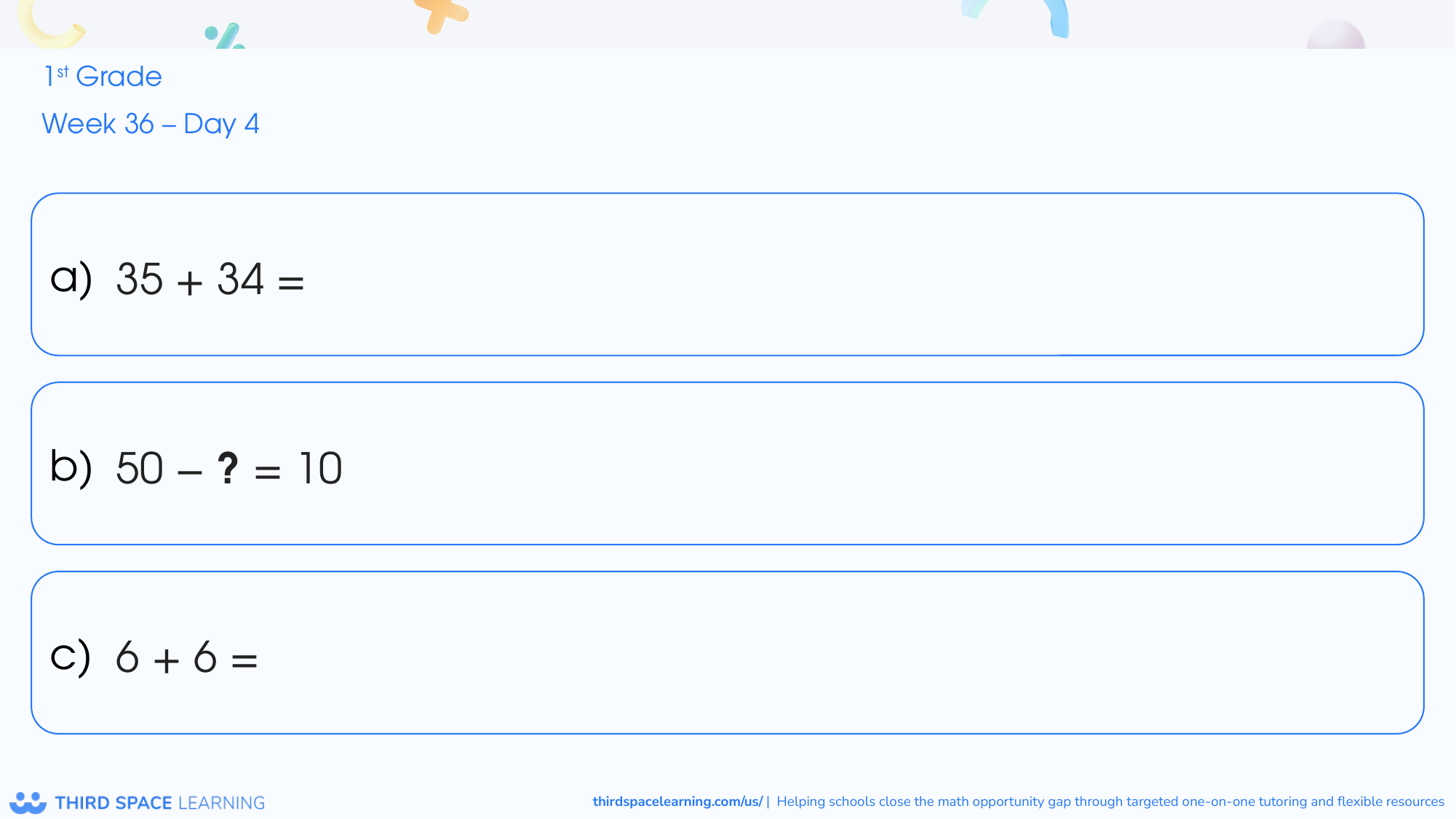

1st Grade
Week 36 – Day 4
35 + 34 =
50 − ? = 10
6 + 6 =